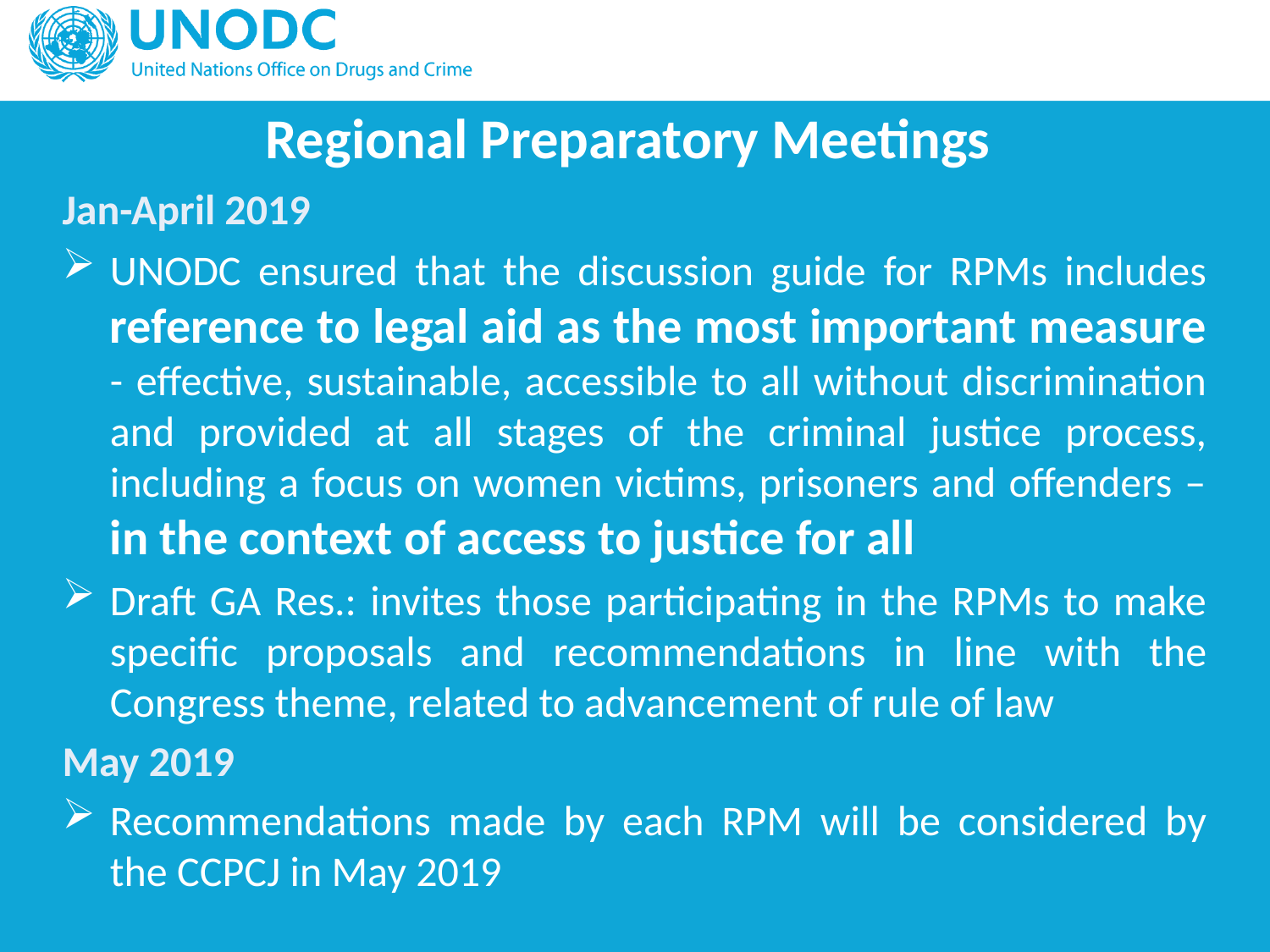

# Regional Preparatory Meetings
Jan-April 2019
UNODC ensured that the discussion guide for RPMs includes reference to legal aid as the most important measure - effective, sustainable, accessible to all without discrimination and provided at all stages of the criminal justice process, including a focus on women victims, prisoners and offenders – in the context of access to justice for all
Draft GA Res.: invites those participating in the RPMs to make specific proposals and recommendations in line with the Congress theme, related to advancement of rule of law
May 2019
Recommendations made by each RPM will be considered by the CCPCJ in May 2019